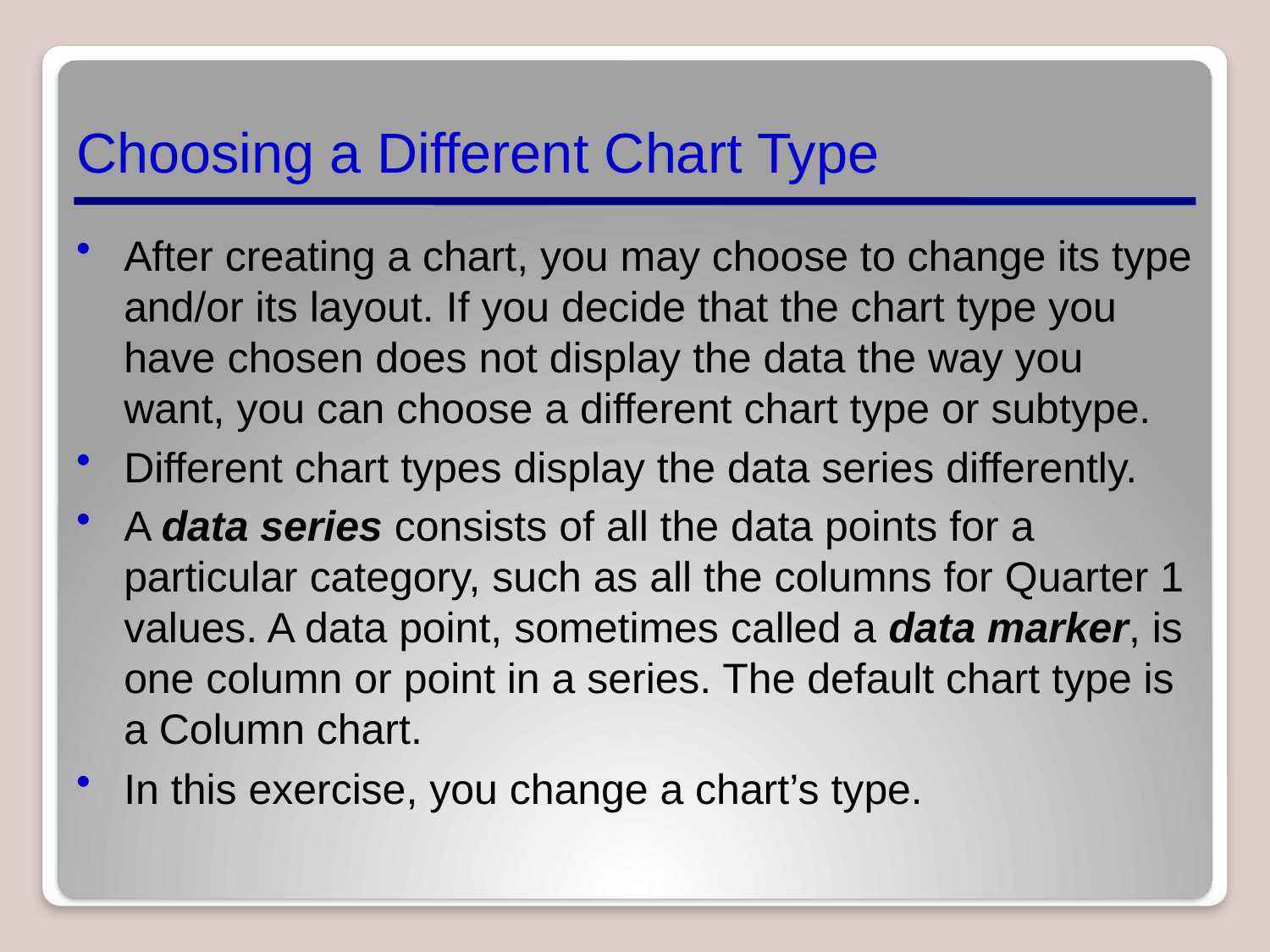

# Choosing a Different Chart Type
After creating a chart, you may choose to change its type and/or its layout. If you decide that the chart type you have chosen does not display the data the way you want, you can choose a different chart type or subtype.
Different chart types display the data series differently.
A data series consists of all the data points for a particular category, such as all the columns for Quarter 1 values. A data point, sometimes called a data marker, is one column or point in a series. The default chart type is a Column chart.
In this exercise, you change a chart’s type.